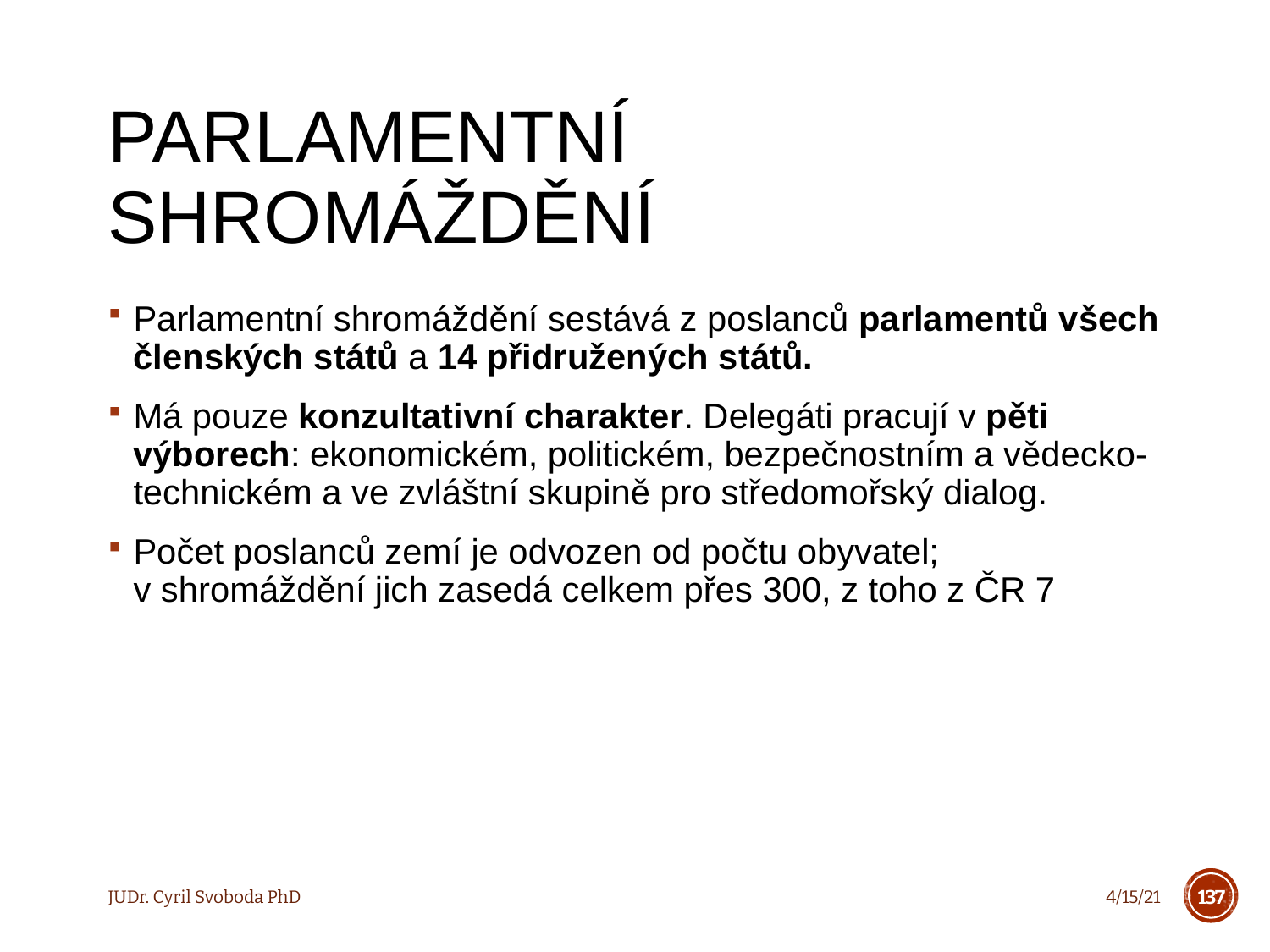

# Parlamentní shromáždění
Parlamentní shromáždění sestává z poslanců parlamentů všech členských států a 14 přidružených států.
Má pouze konzultativní charakter. Delegáti pracují v pěti výborech: ekonomickém, politickém, bezpečnostním a vědecko-technickém a ve zvláštní skupině pro středomořský dialog.
Počet poslanců zemí je odvozen od počtu obyvatel; v shromáždění jich zasedá celkem přes 300, z toho z ČR 7
JUDr. Cyril Svoboda PhD
4/15/21
137